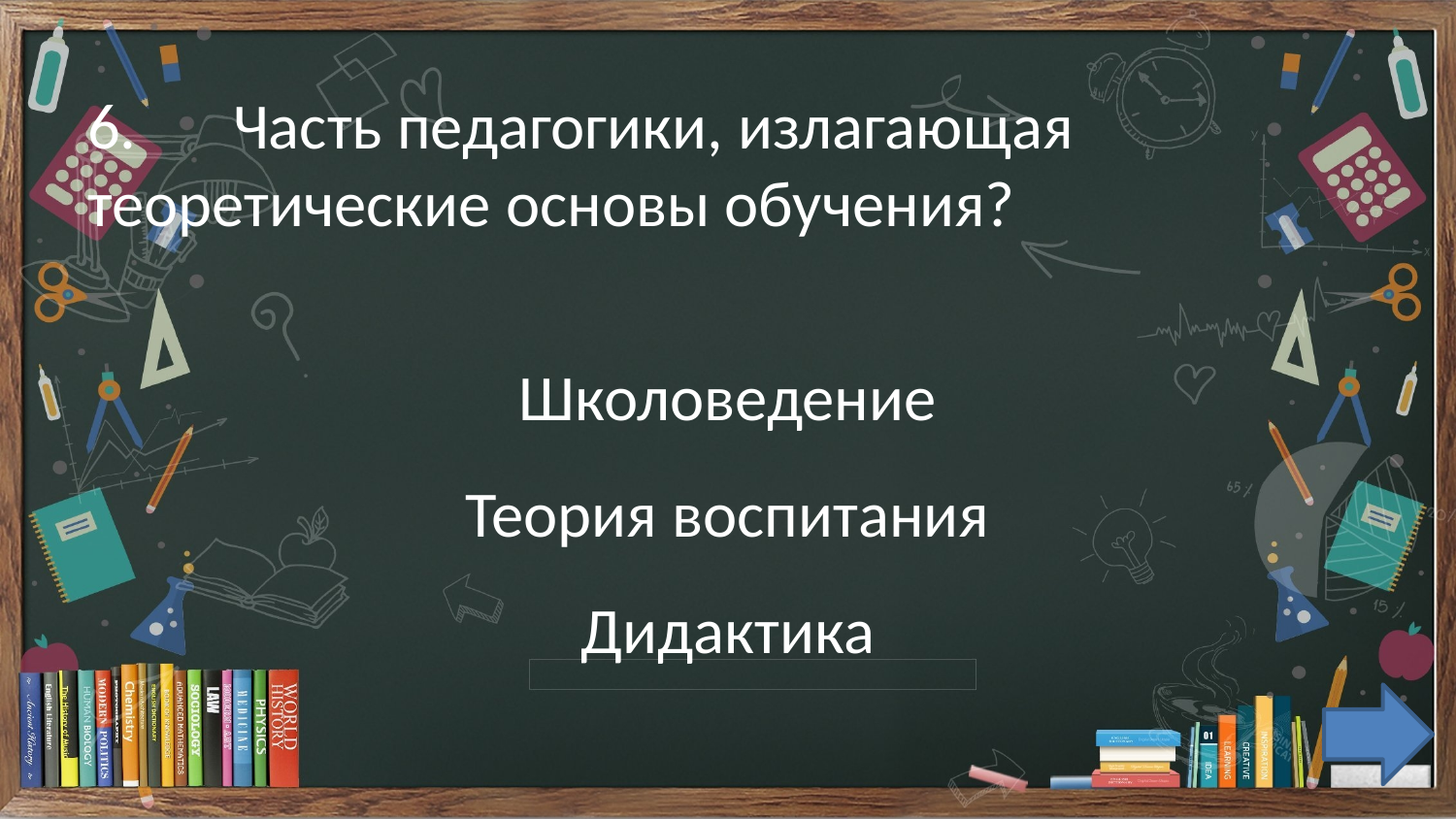

6.	Часть педагогики, излагающая 	теоретические основы обучения?

Школоведение
Теория воспитания
Дидактика